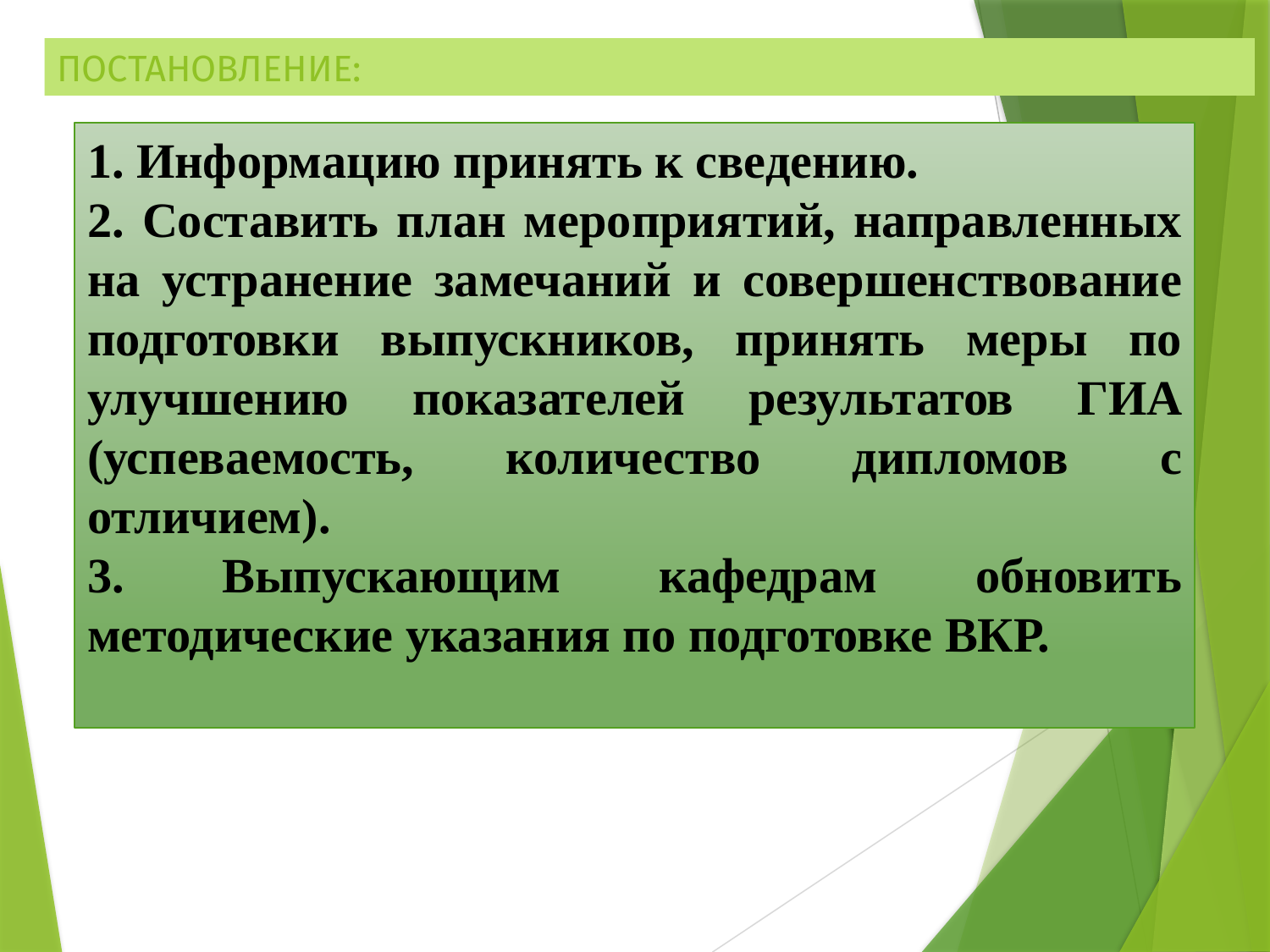

# ПОСТАНОВЛЕНИЕ:
1. Информацию принять к сведению.
2. Составить план мероприятий, направленных на устранение замечаний и совершенствование подготовки выпускников, принять меры по улучшению показателей результатов ГИА (успеваемость, количество дипломов с отличием).
3. Выпускающим кафедрам обновить методические указания по подготовке ВКР.